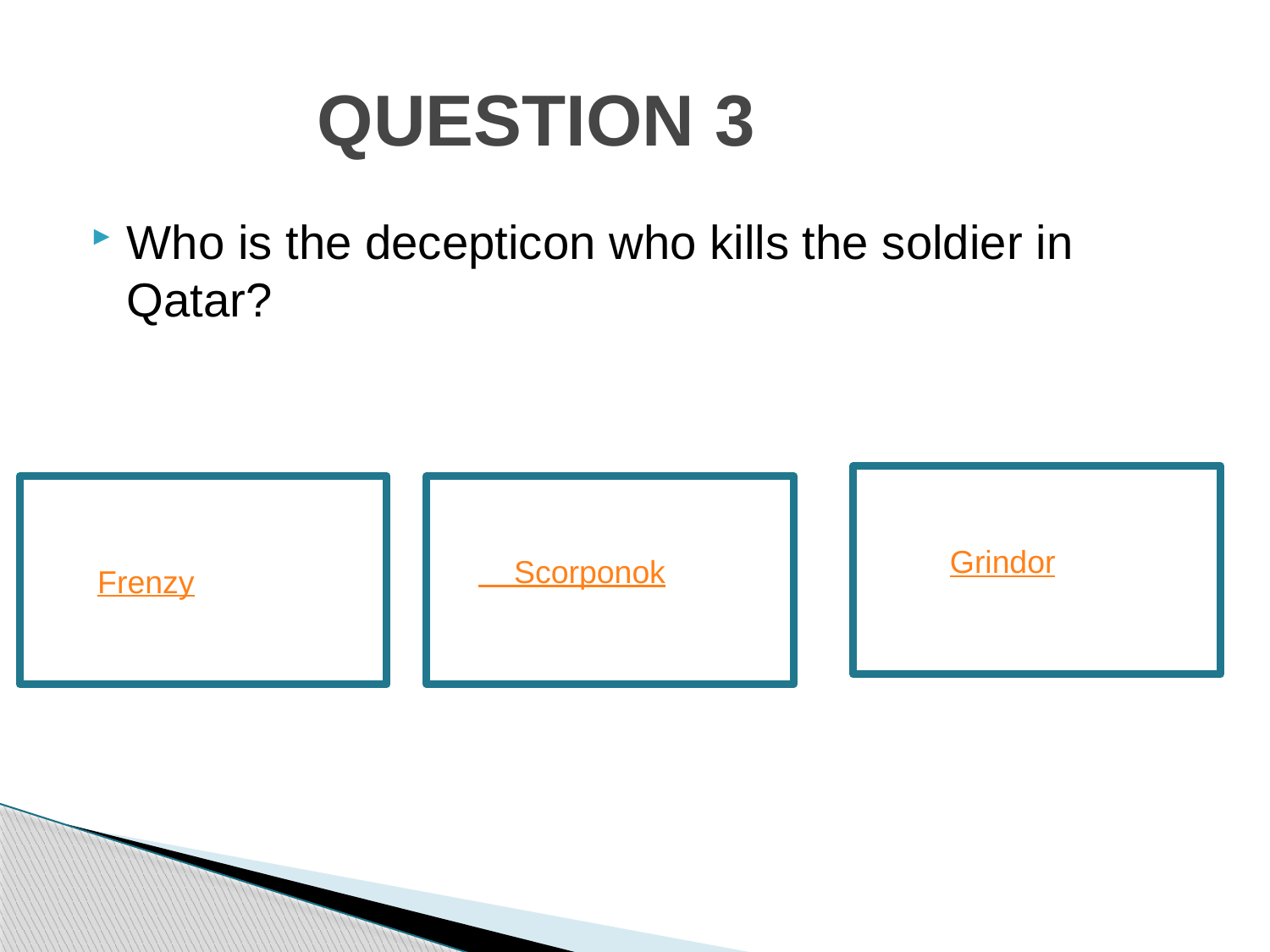

# QUESTION 3
Who is the decepticon who kills the soldier in Qatar?

     Grindor

    Frenzy

    Scorponok